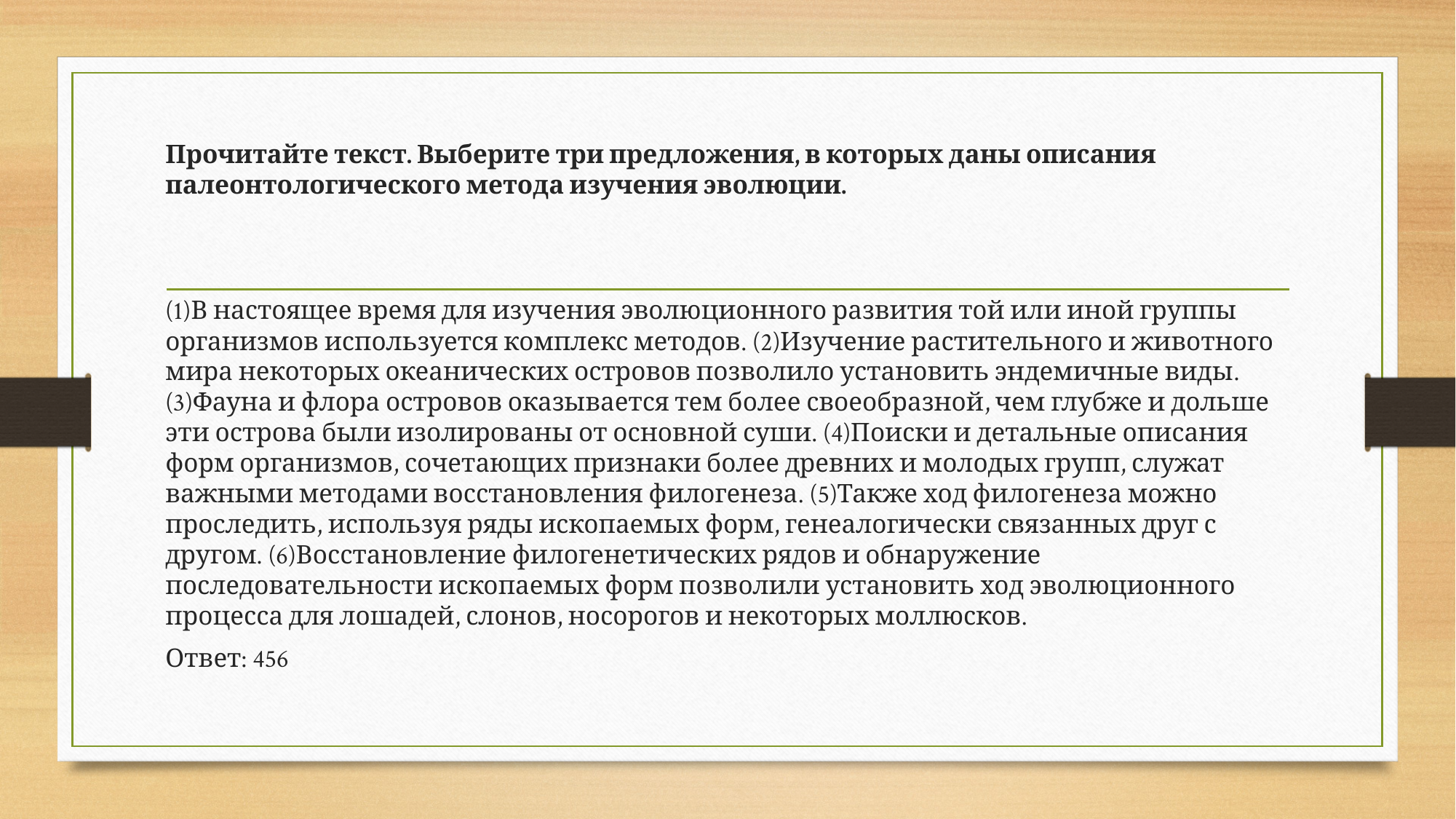

#
Прочитайте текст. Выберите три предложения, в которых даны описания палеонтологического метода изучения эволюции.

(1)В настоящее время для изучения эволюционного развития той или иной группы организмов используется комплекс методов. (2)Изучение растительного и животного мира некоторых океанических островов позволило установить эндемичные виды. (3)Фауна и флора островов оказывается тем более своеобразной, чем глубже и дольше эти острова были изолированы от основной суши. (4)Поиски и детальные описания форм организмов, сочетающих признаки более древних и молодых групп, служат важными методами восстановления филогенеза. (5)Также ход филогенеза можно проследить, используя ряды ископаемых форм, генеалогически связанных друг с другом. (6)Восстановление филогенетических рядов и обнаружение последовательности ископаемых форм позволили установить ход эволюционного процесса для лошадей, слонов, носорогов и некоторых моллюсков.
Ответ: 456